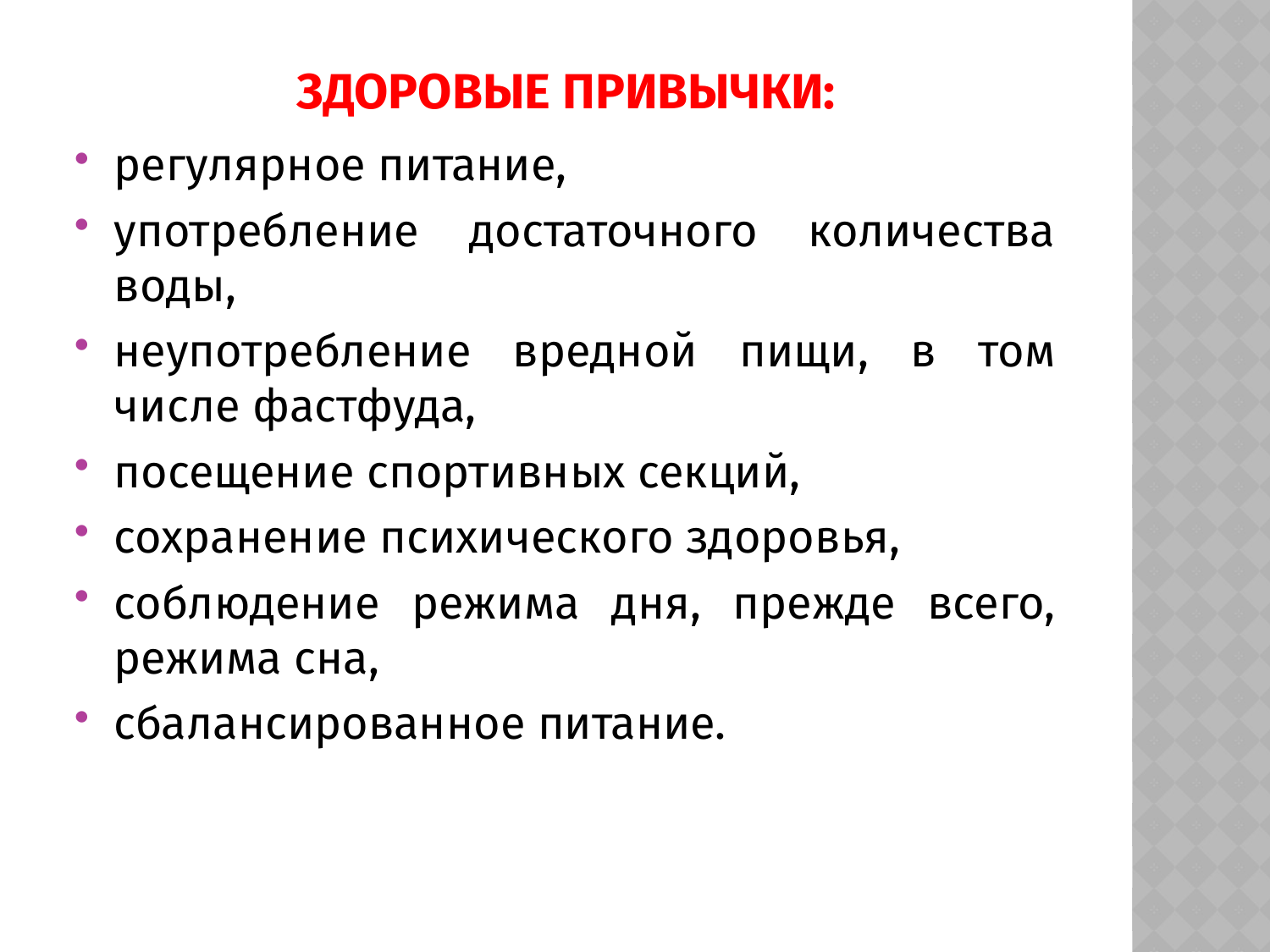

# Здоровые привычки:
регулярное питание,
употребление достаточного количества воды,
неупотребление вредной пищи, в том числе фастфуда,
посещение спортивных секций,
сохранение психического здоровья,
соблюдение режима дня, прежде всего, режима сна,
сбалансированное питание.